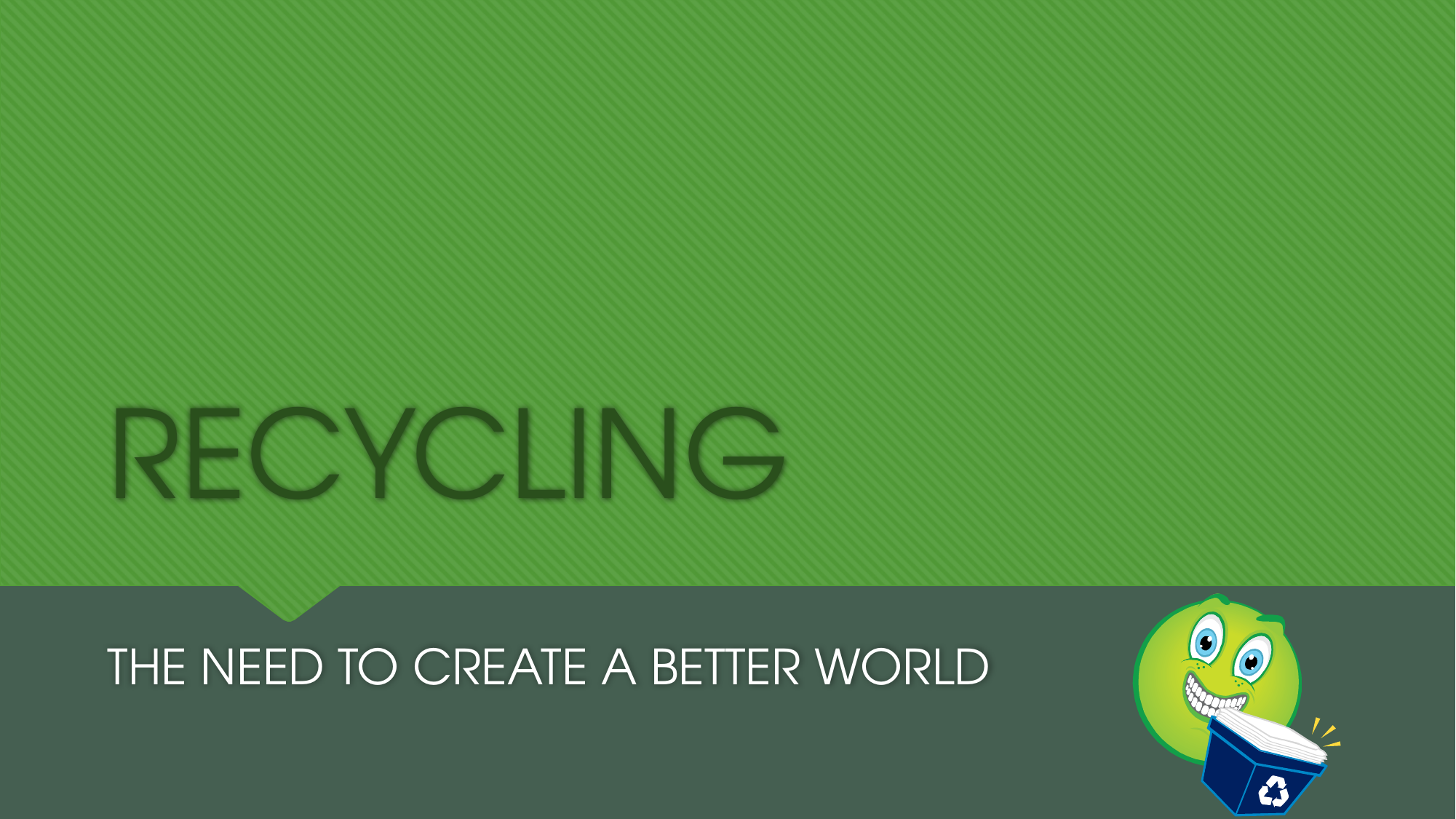

# RECYCLING

THE NEED TO CREATE A BETTER WORLD